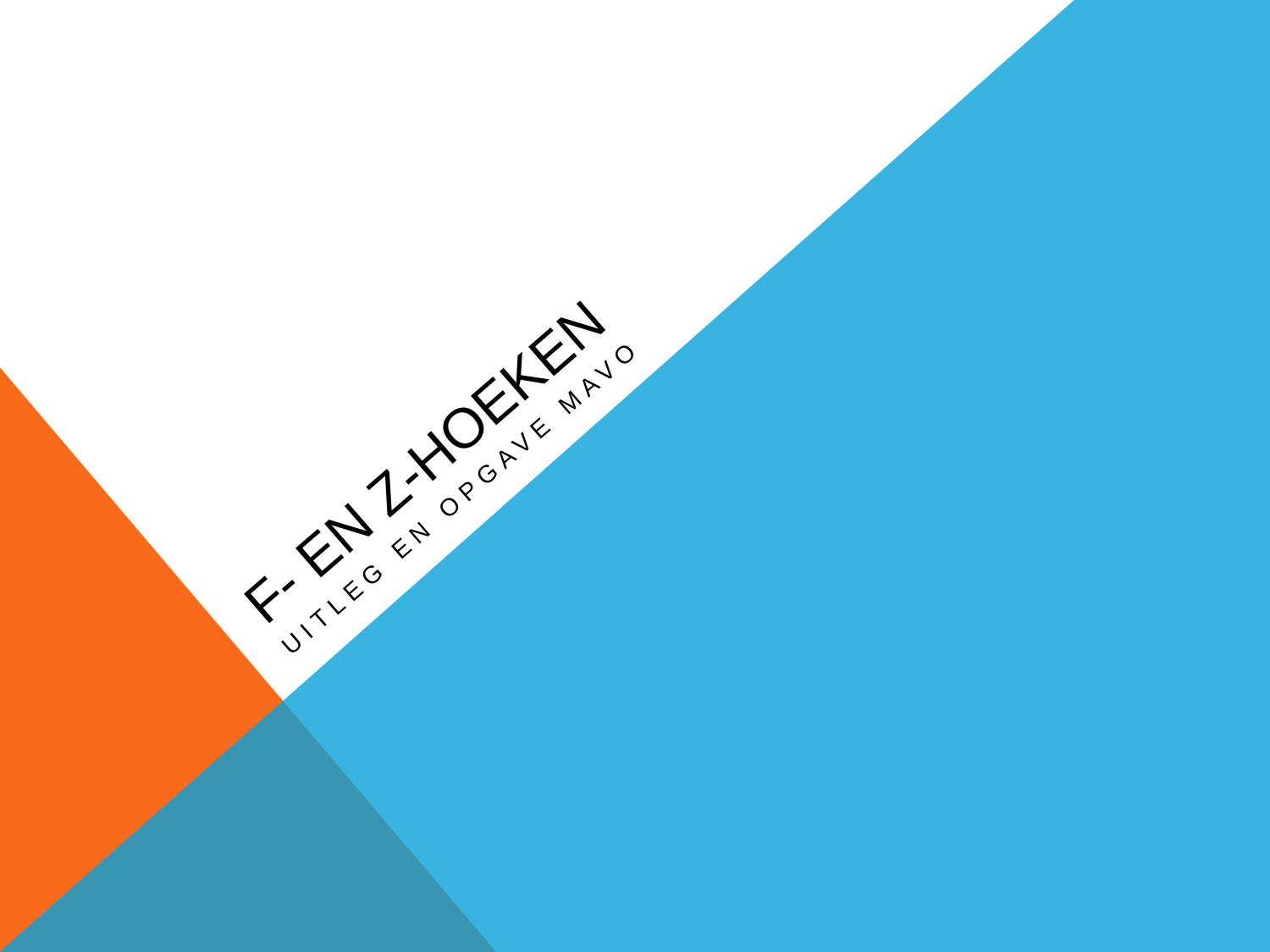

# F- en Z-hoeken
Uitleg en opgave Mavo